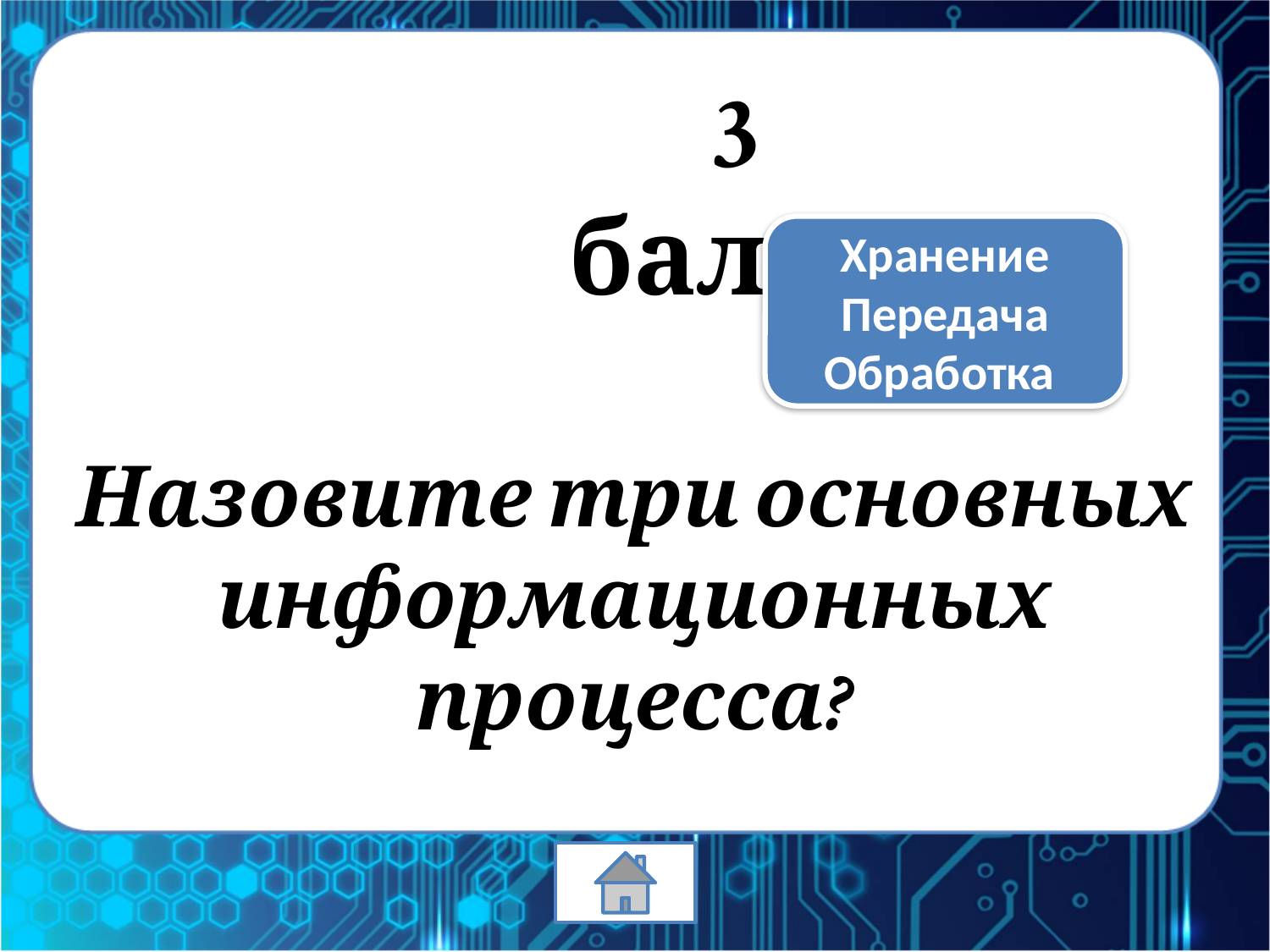

3 балла
Хранение
Передача
Обработка
Назовите три основных информационных процесса?